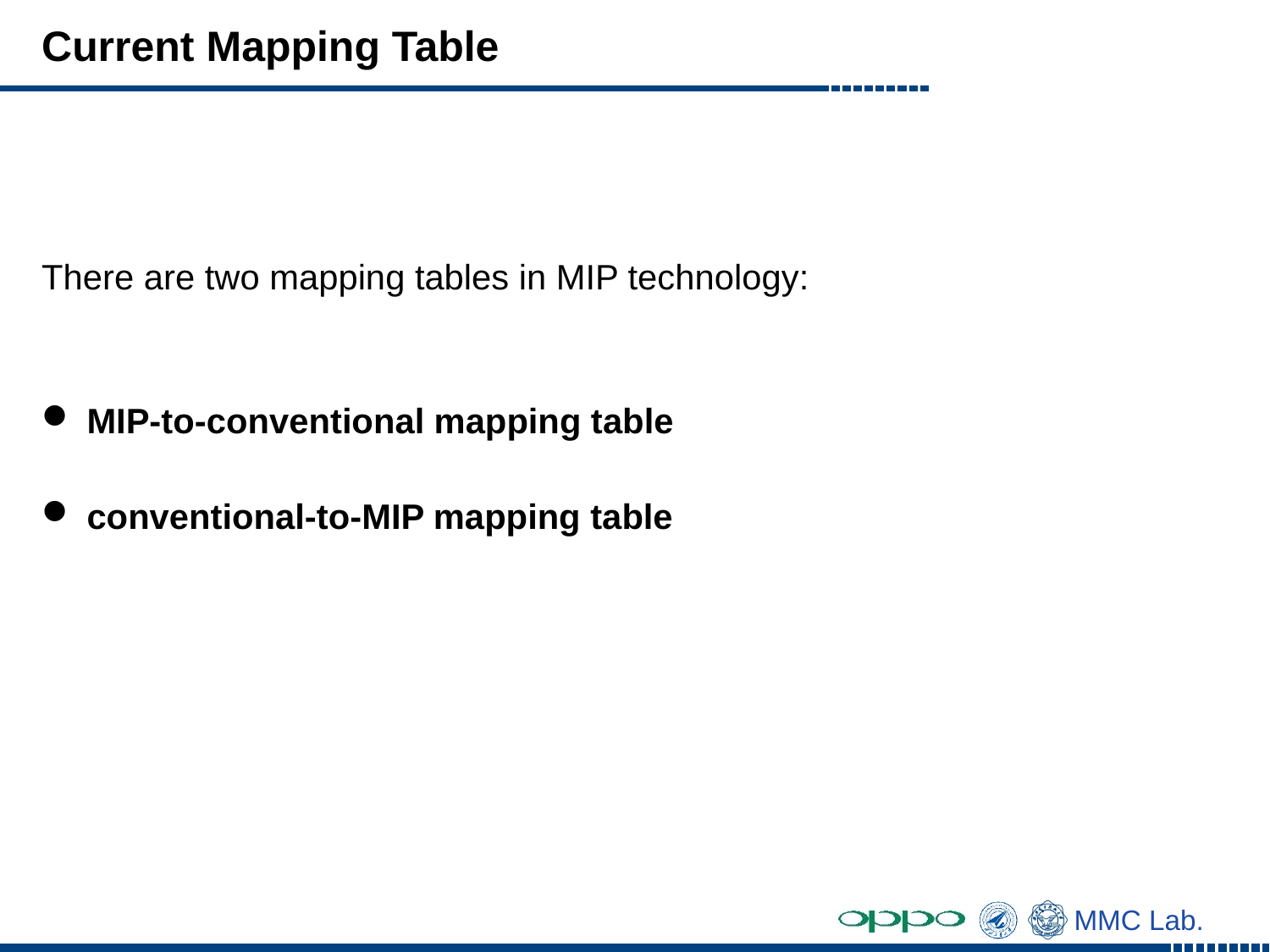

# Current Mapping Table

There are two mapping tables in MIP technology:

 MIP-to-conventional mapping table

 conventional-to-MIP mapping table